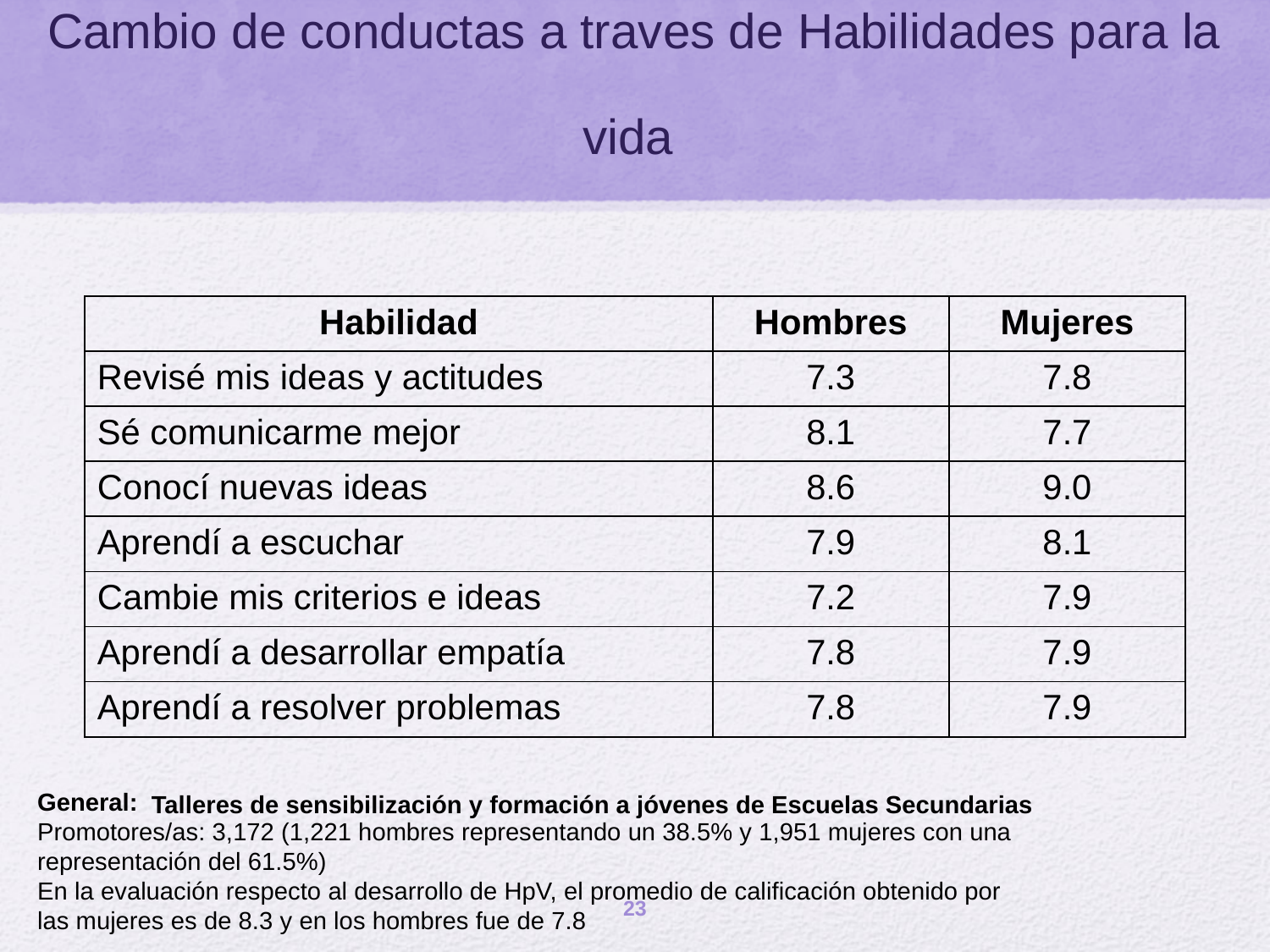

# Cambio de conductas a traves de Habilidades para la vida
| Habilidad | Hombres | Mujeres |
| --- | --- | --- |
| Revisé mis ideas y actitudes | 7.3 | 7.8 |
| Sé comunicarme mejor | 8.1 | 7.7 |
| Conocí nuevas ideas | 8.6 | 9.0 |
| Aprendí a escuchar | 7.9 | 8.1 |
| Cambie mis criterios e ideas | 7.2 | 7.9 |
| Aprendí a desarrollar empatía | 7.8 | 7.9 |
| Aprendí a resolver problemas | 7.8 | 7.9 |

General:
Promotores/as: 3,172 (1,221 hombres representando un 38.5% y 1,951 mujeres con una representación del 61.5%)
En la evaluación respecto al desarrollo de HpV, el promedio de calificación obtenido por las mujeres es de 8.3 y en los hombres fue de 7.8

Talleres de sensibilización y formación a jóvenes de Escuelas Secundarias
23